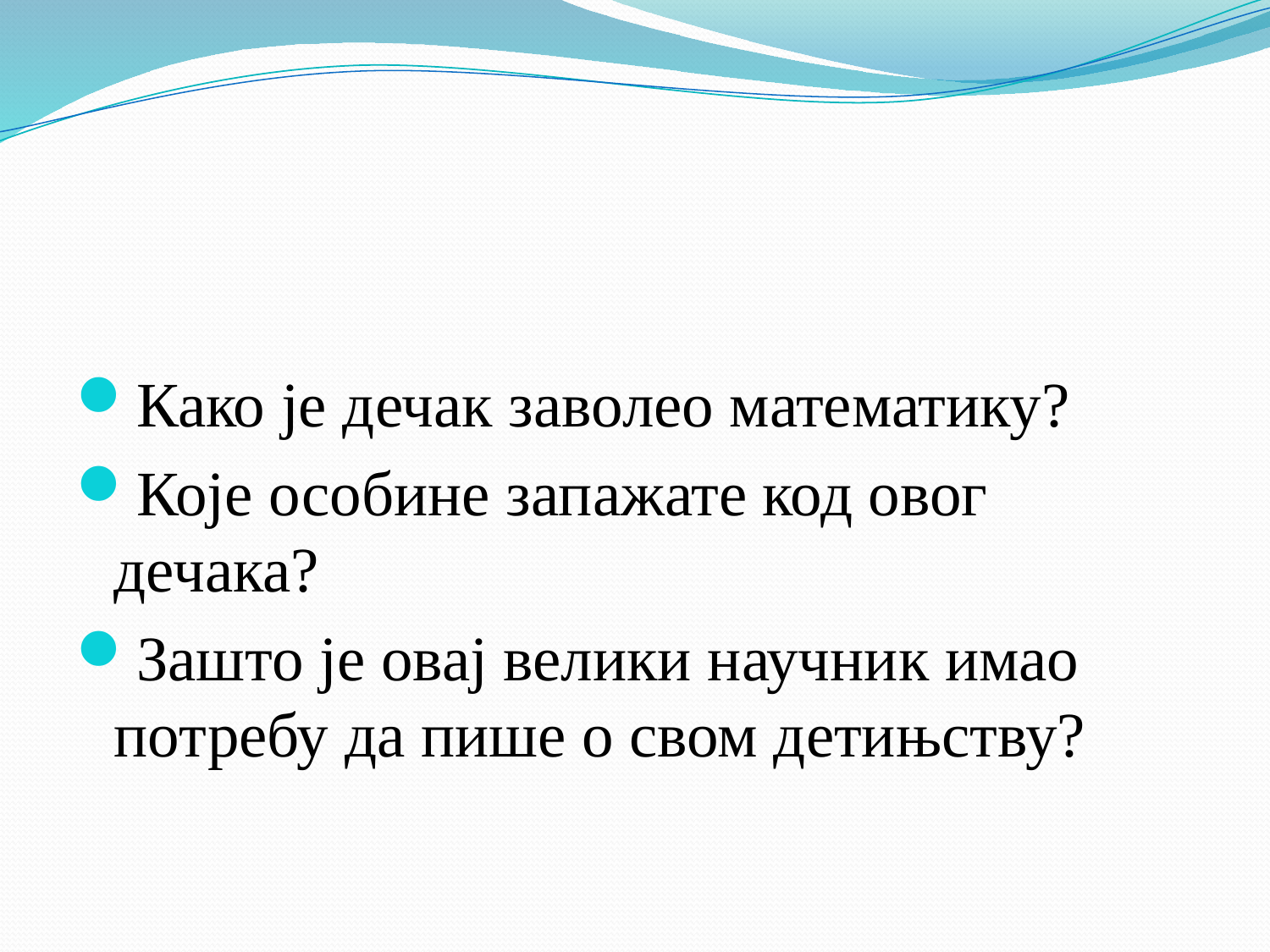

#

Како је дечак заволео математику?
Које особине запажате код овог дечака?
Зашто је овај велики научник имао потребу да пише о свом детињству?